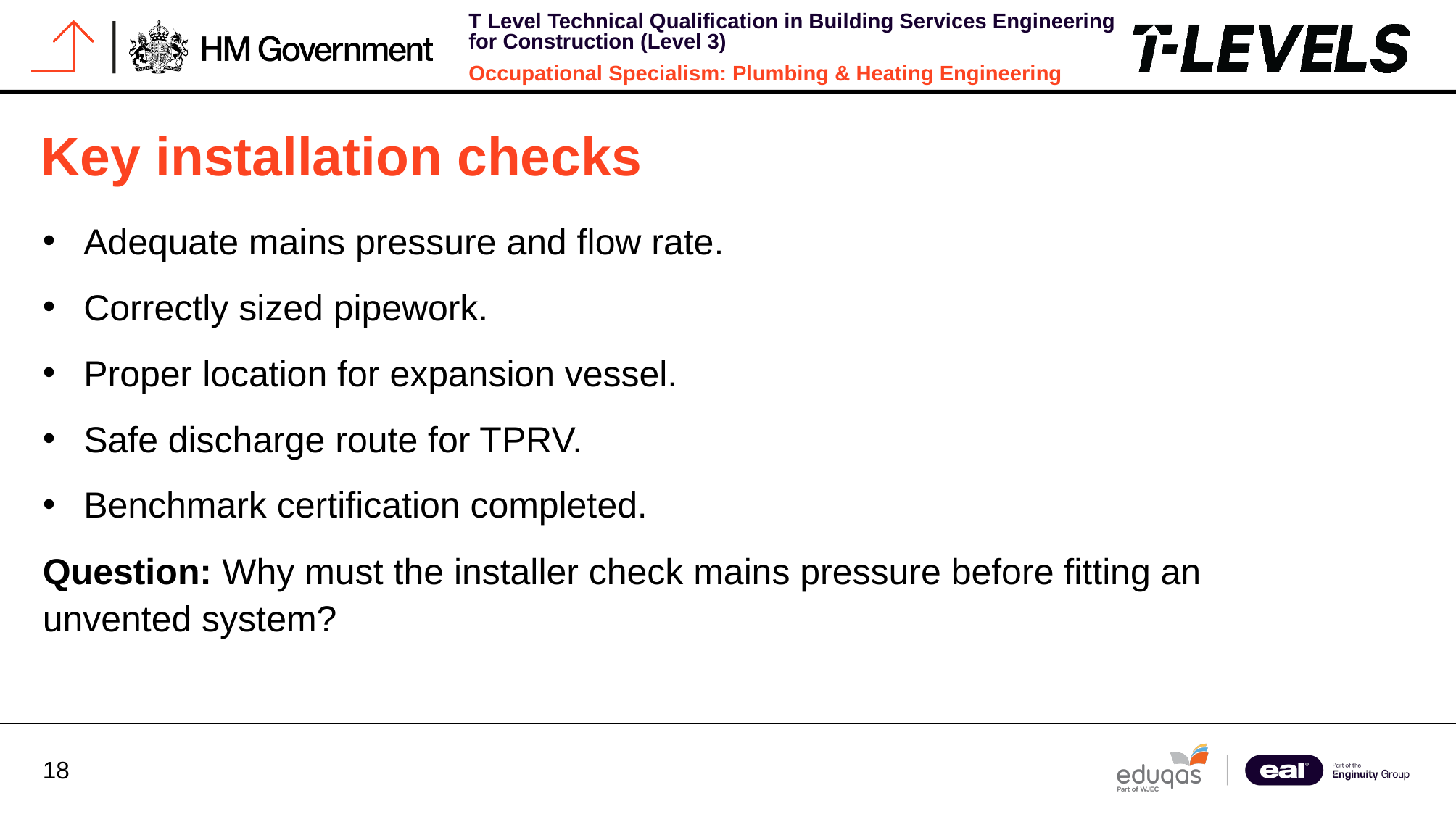

# Key installation checks
Adequate mains pressure and flow rate.
Correctly sized pipework.
Proper location for expansion vessel.
Safe discharge route for TPRV.
Benchmark certification completed.
Question: Why must the installer check mains pressure before fitting an unvented system?